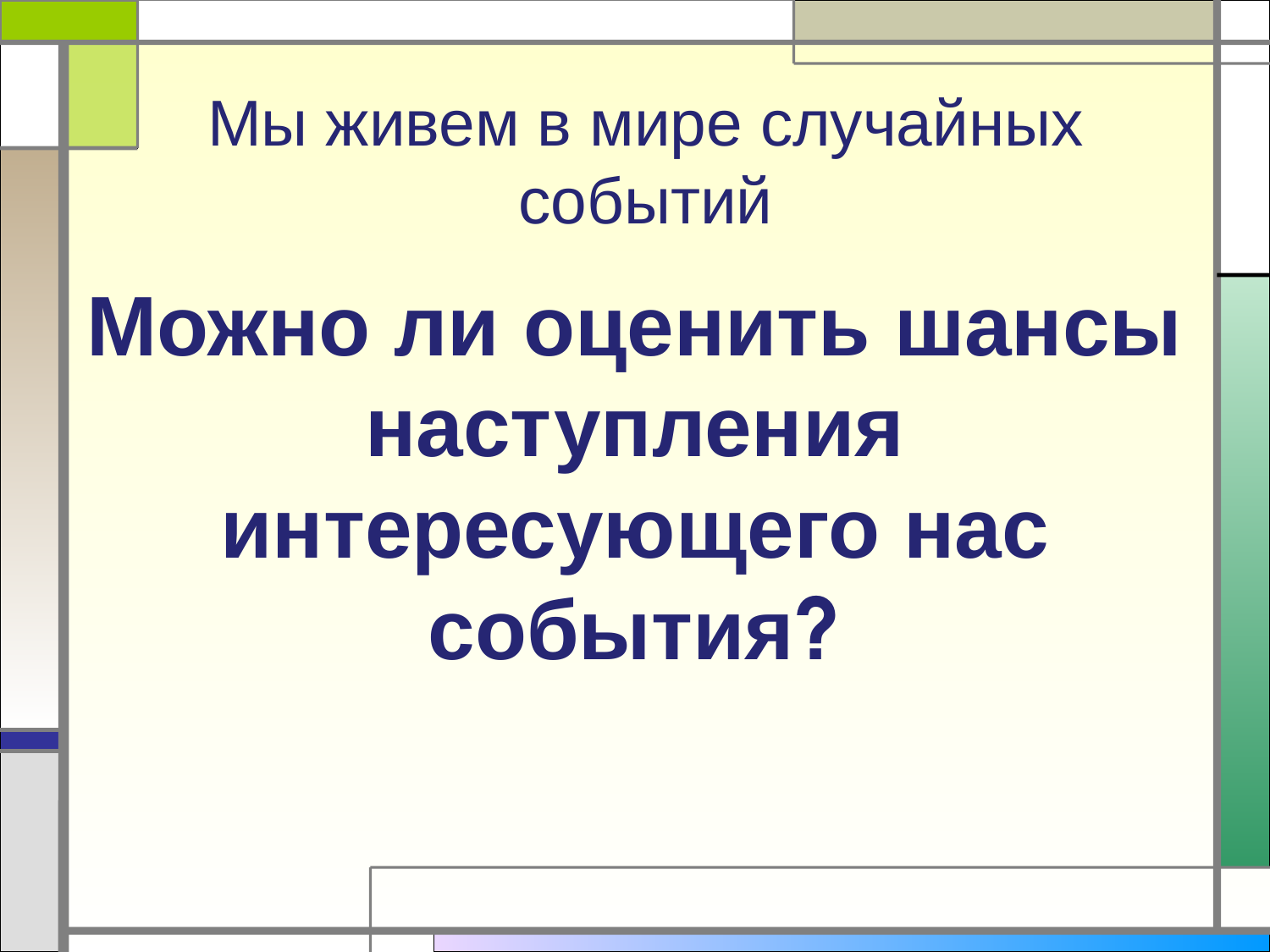

# Мы живем в мире случайных событий
Можно ли оценить шансы наступления интересующего нас события?